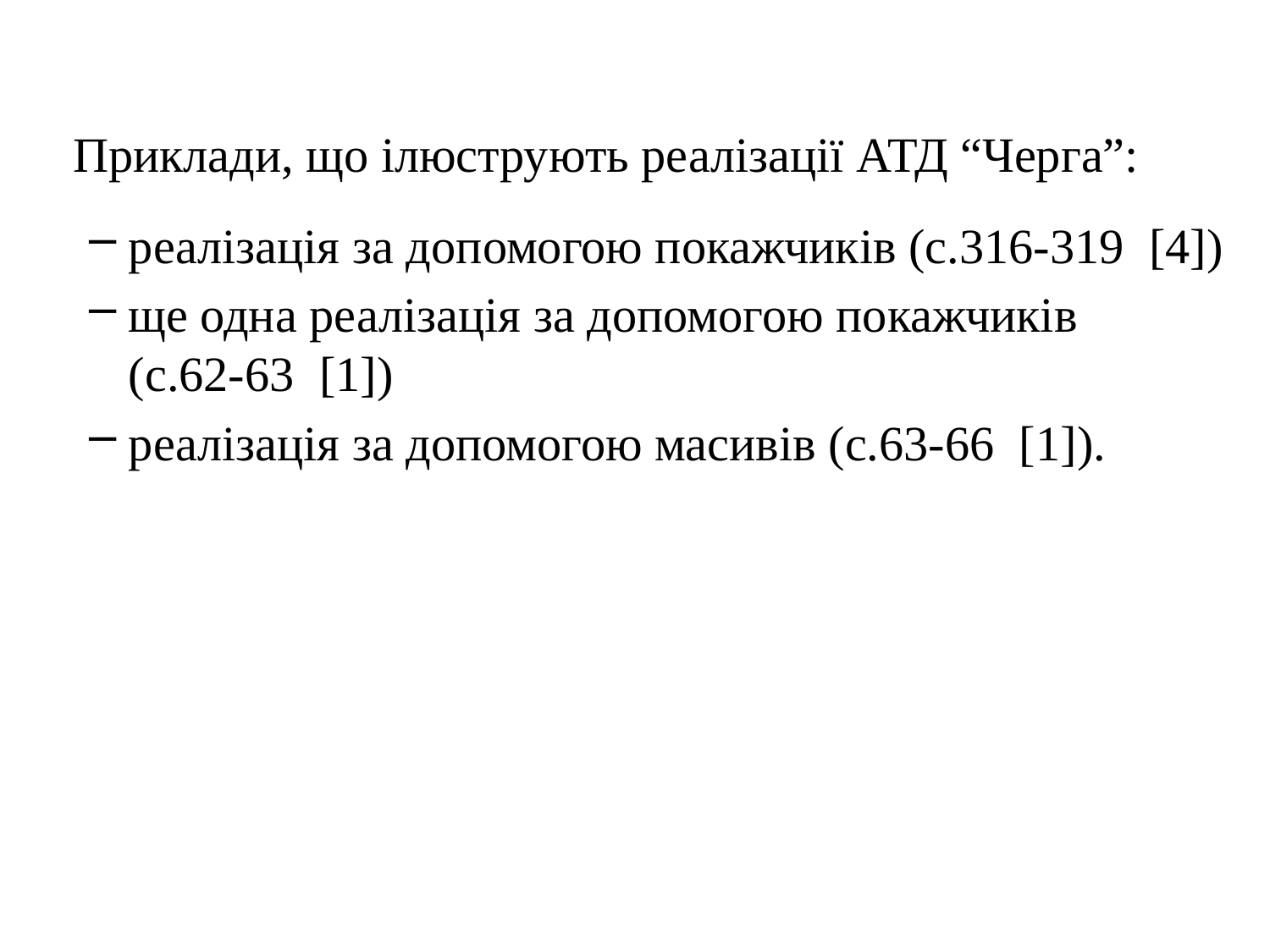

Приклади, що ілюструють реалізації АТД “Черга”:

реалізація за допомогою покажчиків (с.316-319  [4])
ще одна реалізація за допомогою покажчиків     (с.62-63  [1])
реалізація за допомогою масивів (с.63-66  [1]).